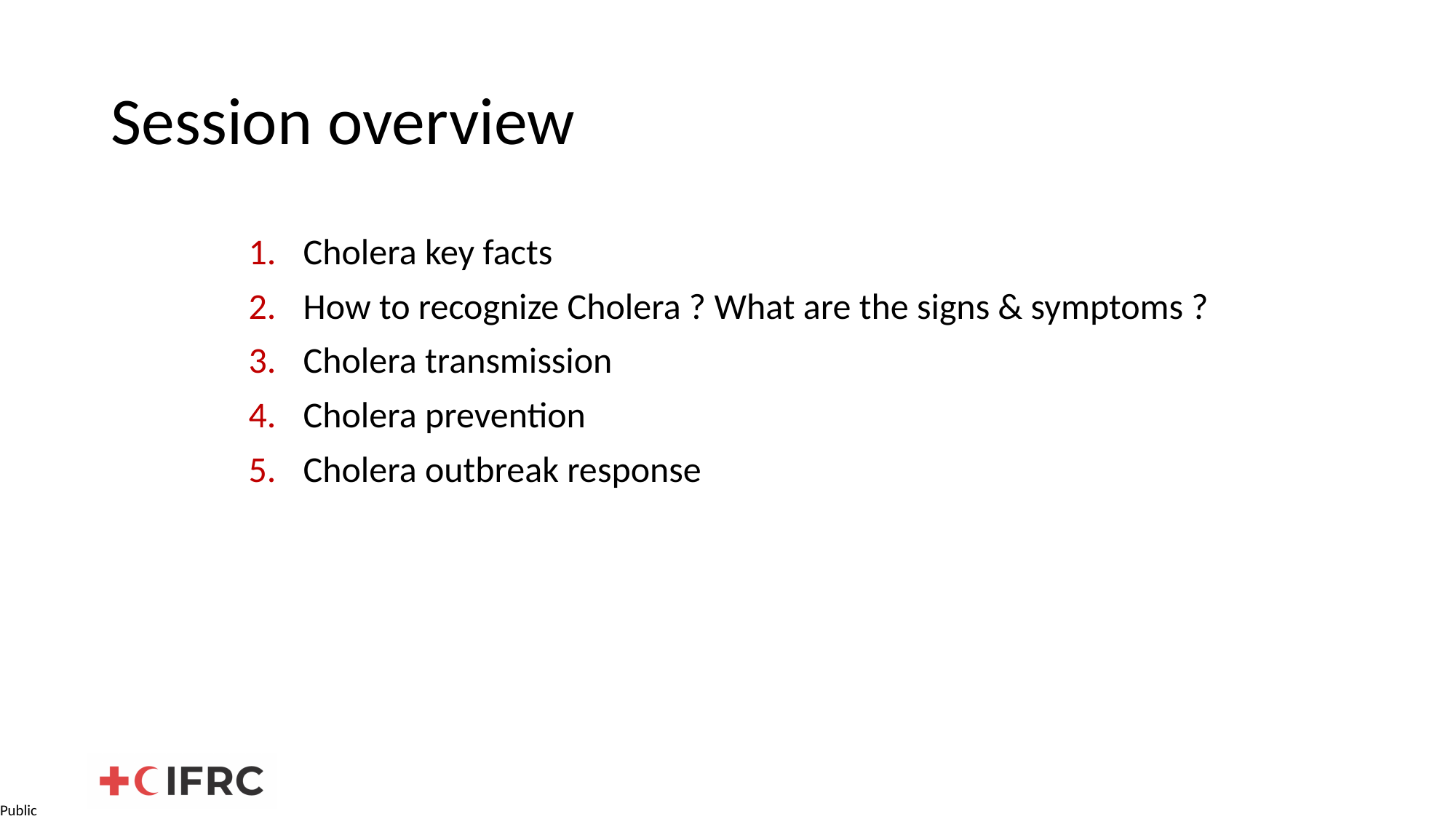

# Session overview

Cholera key facts
How to recognize Cholera ? What are the signs & symptoms ?
Cholera transmission
Cholera prevention
Cholera outbreak response